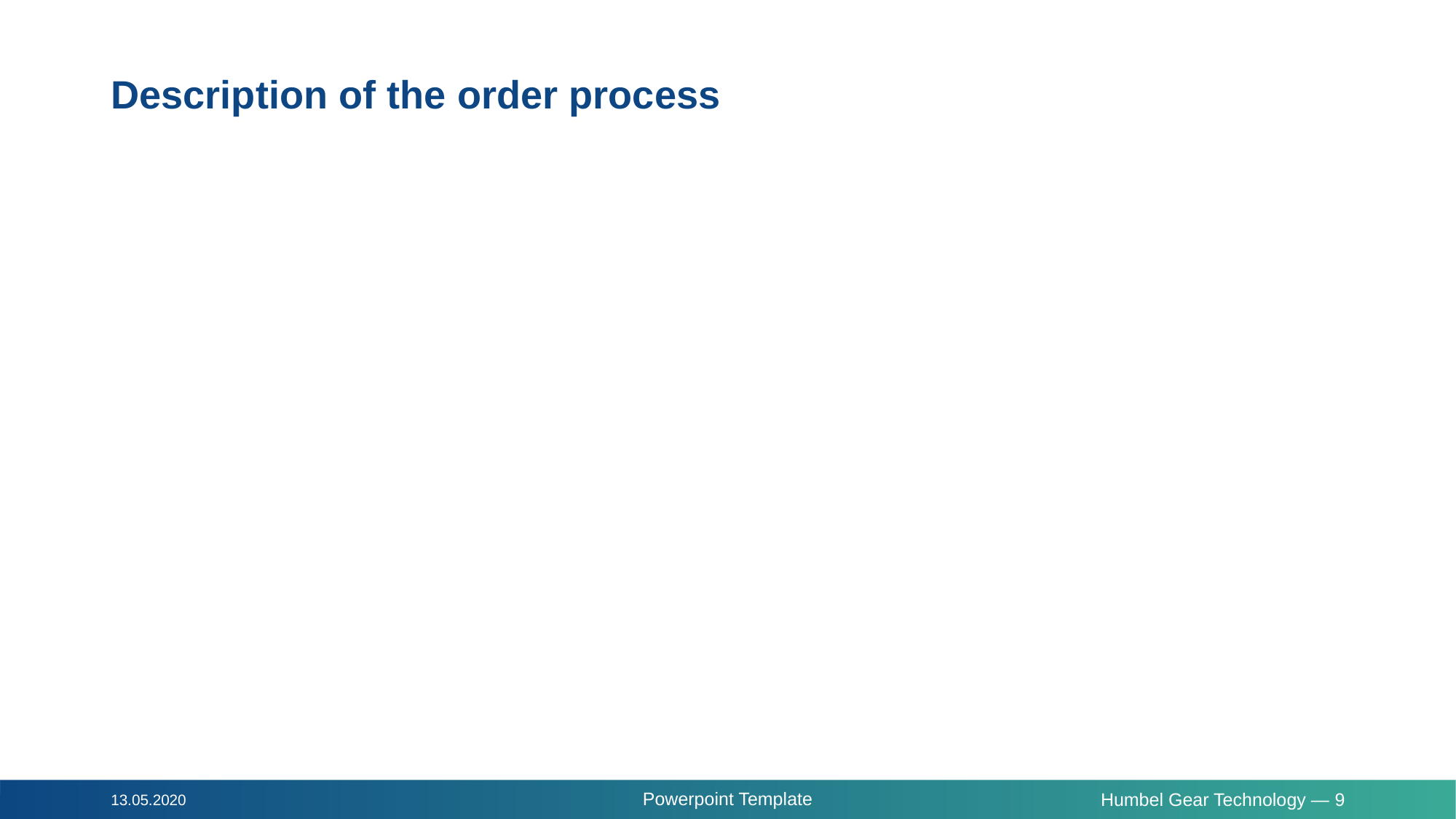

Description of the order process

Powerpoint Template
Humbel Gear Technology — 9
13.05.2020